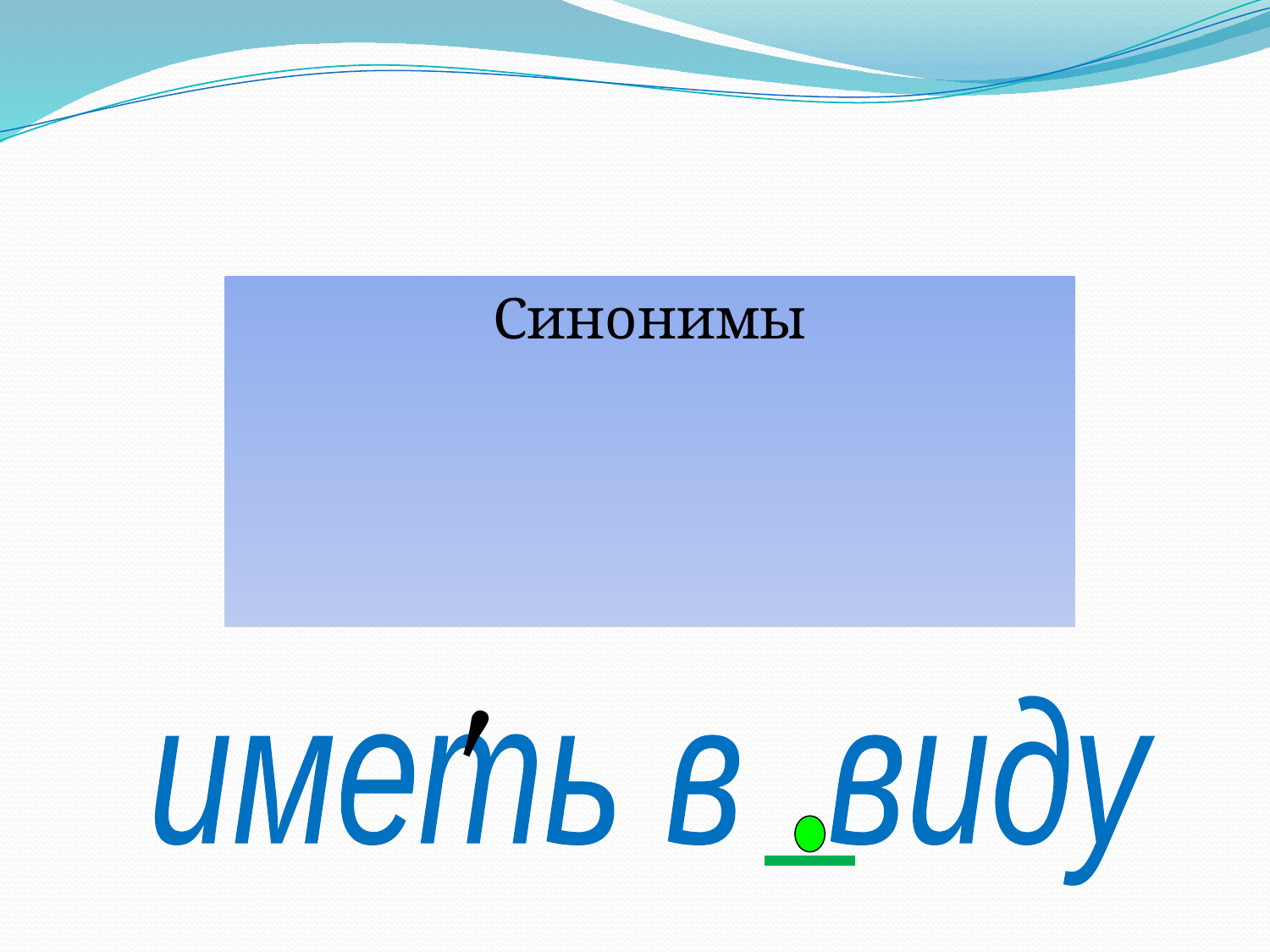

Синонимы

1. Учитывать, учесть,  предполагать
2. Подразумевать
′
  иметь в  виду

_